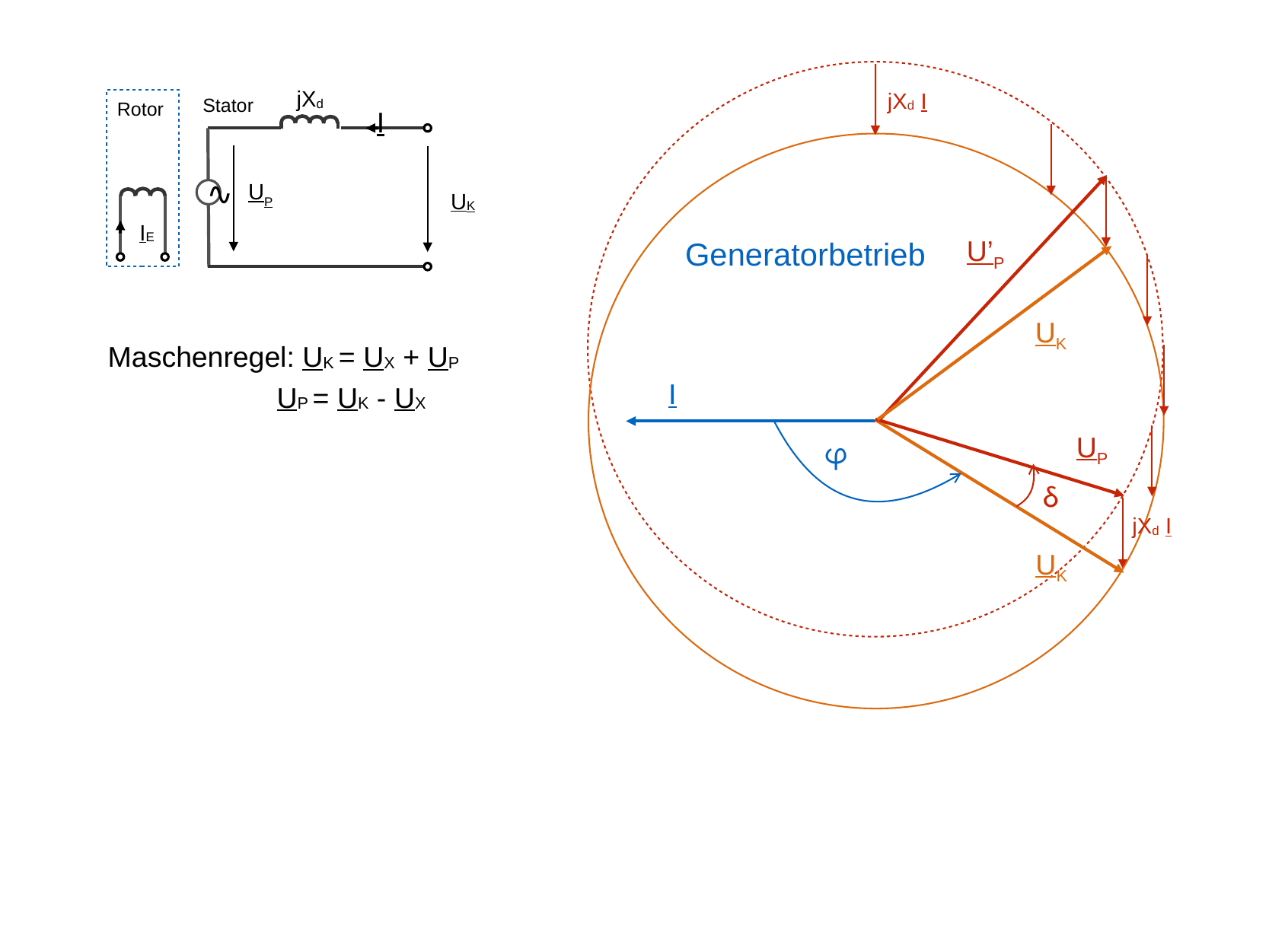

jXd
Stator

Rotor
I

UP

∿
UK

IE

jXd I

U’P
Generatorbetrieb

UK
Maschenregel: UK = UX + UP
                                     UP = UK - UX

I

UP

φ

δ

jXd I
UK
UN

induktiver Betrieb (Strom eilt nach)